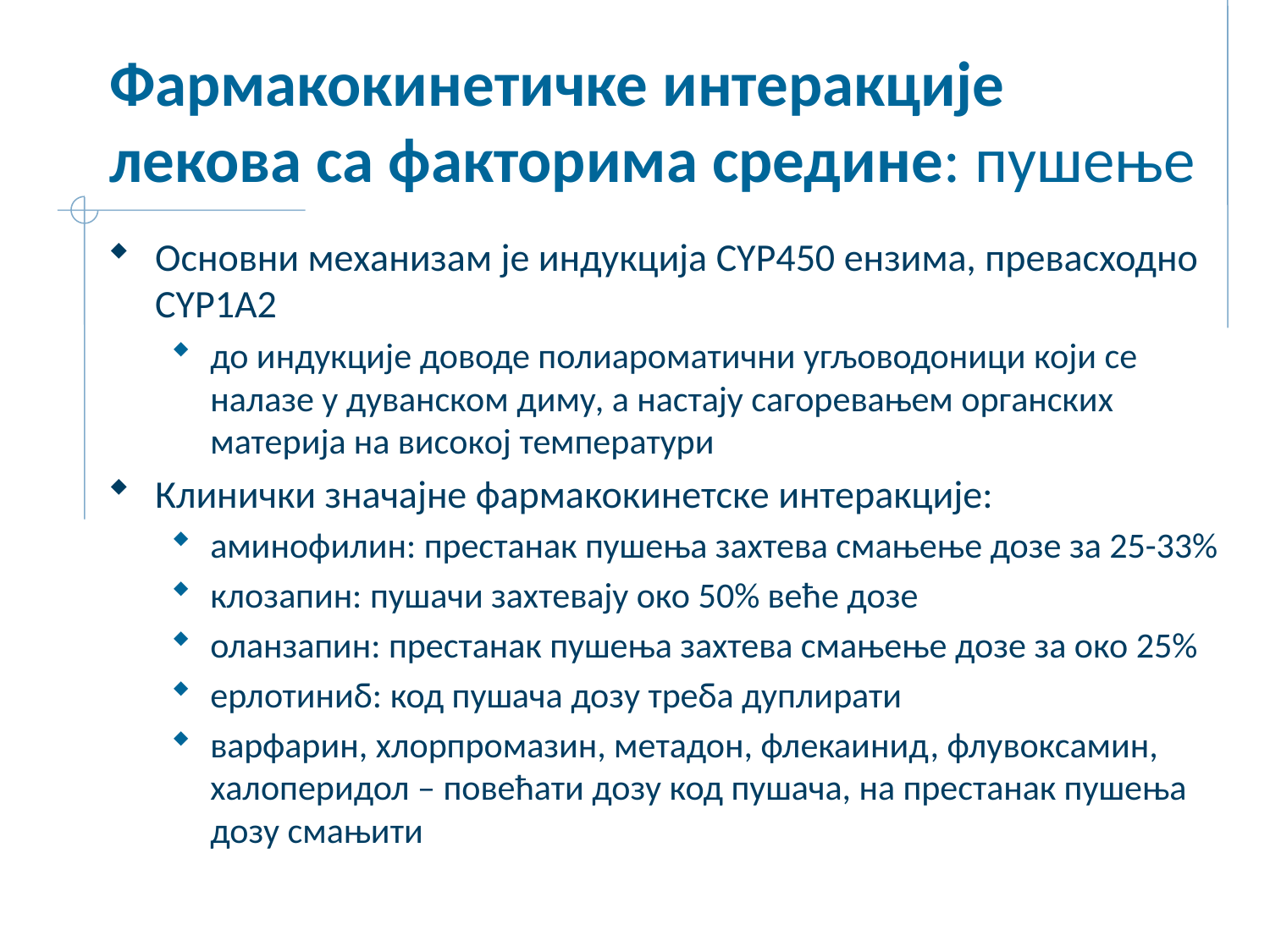

# Фармакокинетичке интеракције лекова са факторима средине: пушење
Основни механизам је индукција CYP450 ензима, превасходно CYP1A2
до индукције доводе полиароматични угљоводоници који се налазе у дуванском диму, а настају сагоревањем органских материја на високој температури
Клинички значајне фармакокинетске интеракције:
аминофилин: престанак пушења захтева смањење дозе за 25-33%
клозапин: пушачи захтевају око 50% веће дозе
оланзапин: престанак пушења захтева смањење дозе за око 25%
ерлотиниб: код пушача дозу треба дуплирати
варфарин, хлорпромазин, метадон, флекаинид, флувоксамин, халоперидол – повећати дозу код пушача, на престанак пушења дозу смањити